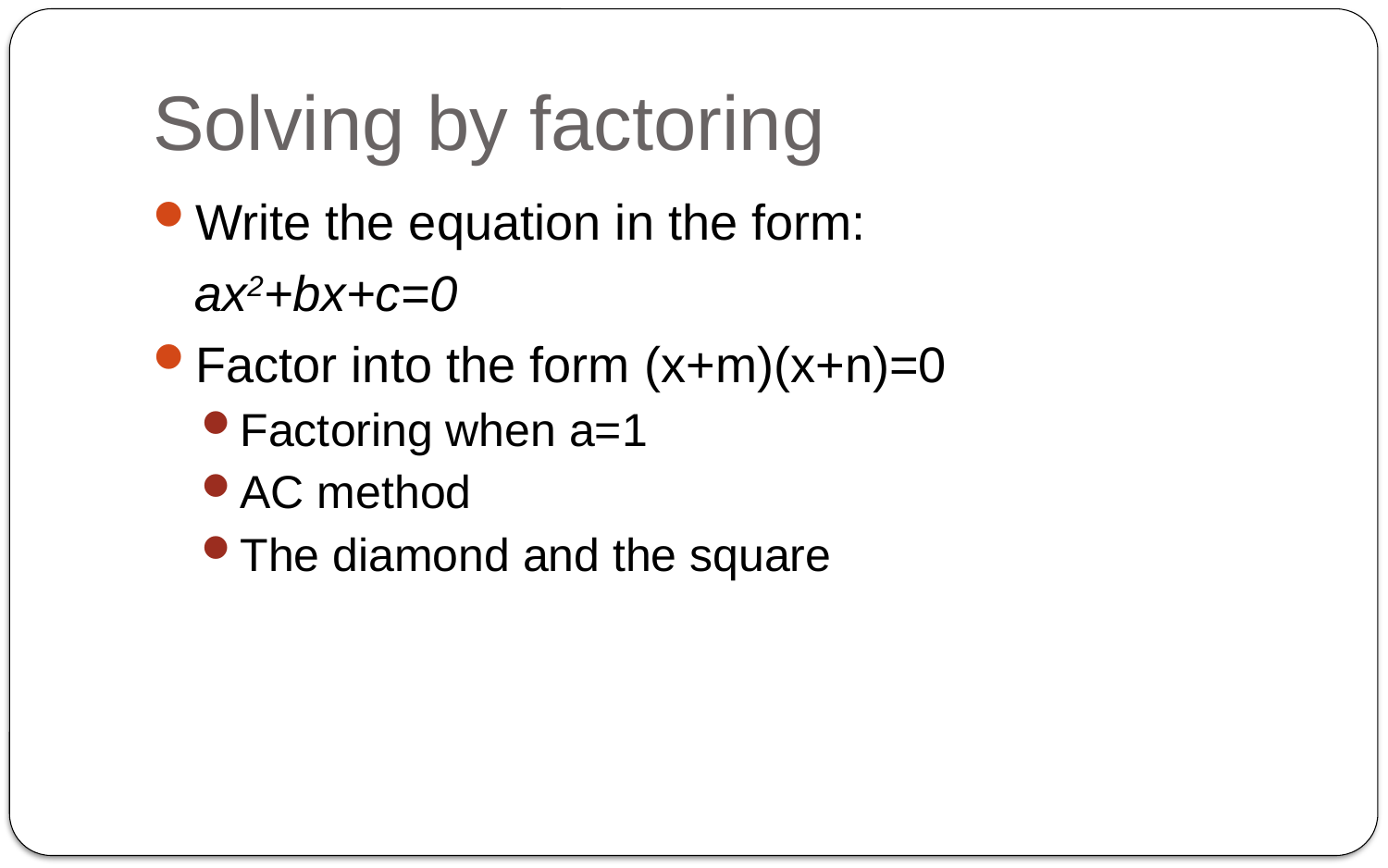

# Solving by factoring
Write the equation in the form:
	ax2+bx+c=0
Factor into the form (x+m)(x+n)=0
Factoring when a=1
AC method
The diamond and the square